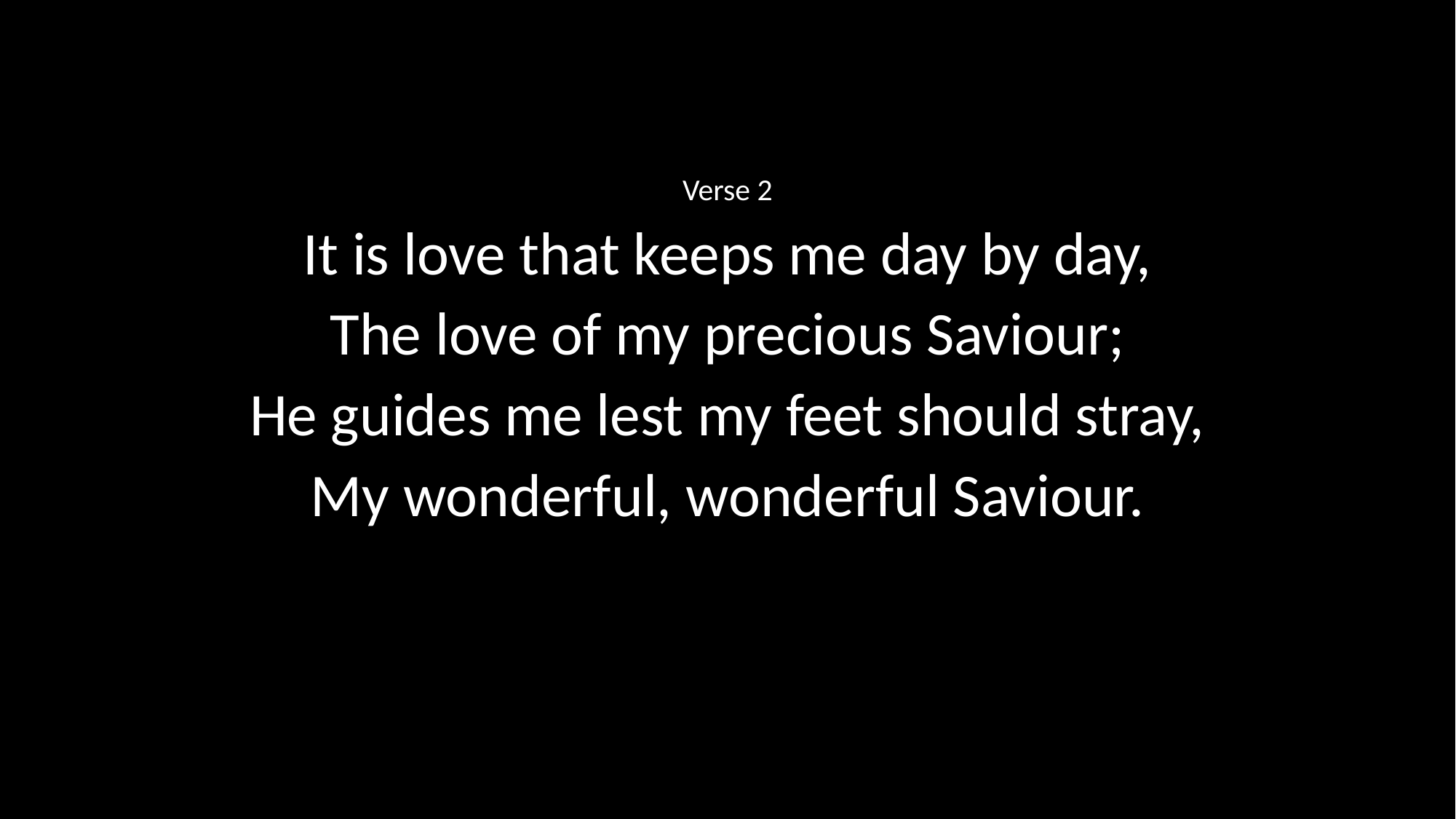

Verse 2
It is love that keeps me day by day,
The love of my precious Saviour;
He guides me lest my feet should stray,
My wonderful, wonderful Saviour.